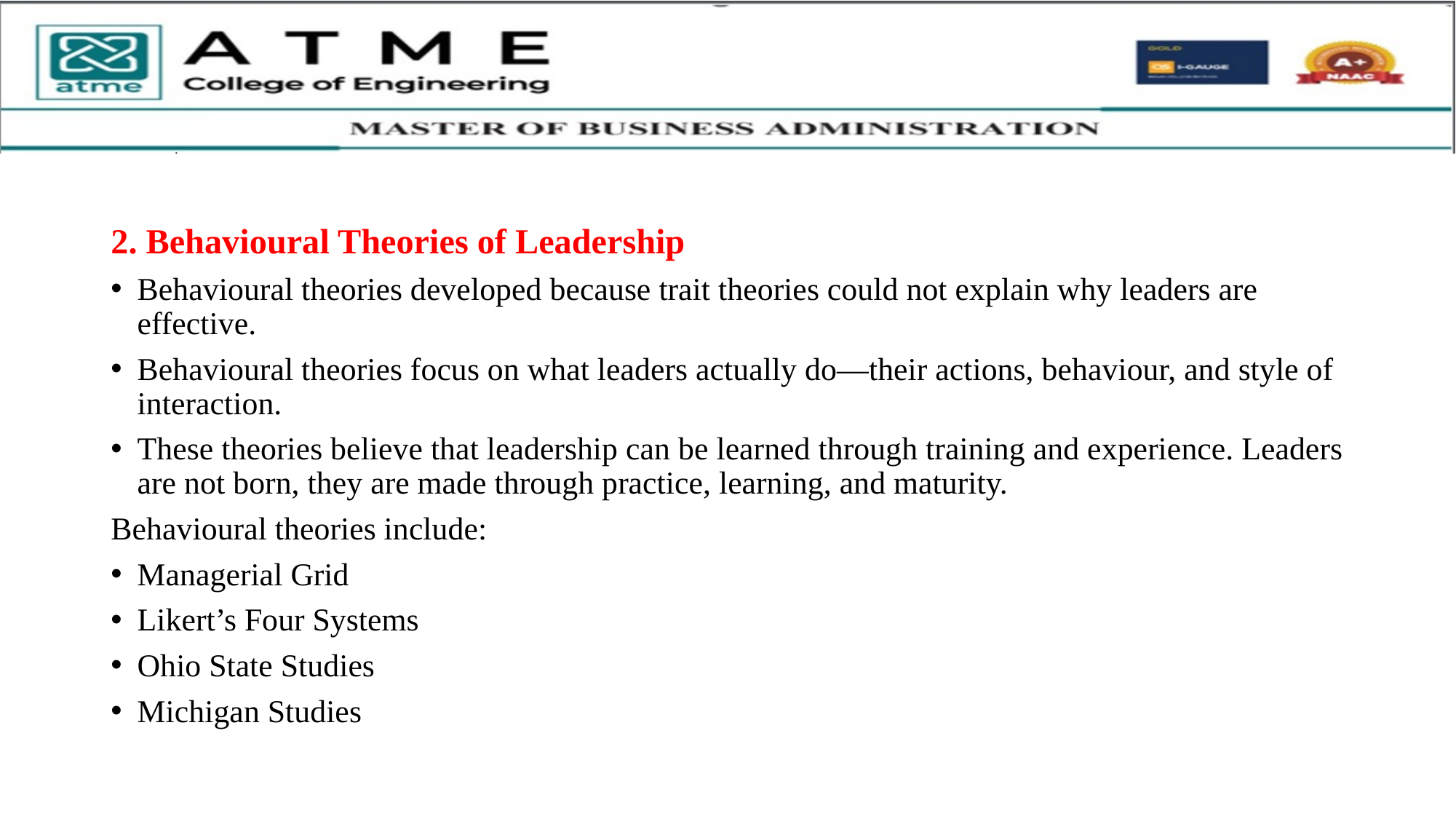

2. Behavioural Theories of Leadership
Behavioural theories developed because trait theories could not explain why leaders are effective.
Behavioural theories focus on what leaders actually do—their actions, behaviour, and style of interaction.
These theories believe that leadership can be learned through training and experience. Leaders are not born, they are made through practice, learning, and maturity.
Behavioural theories include:
Managerial Grid
Likert’s Four Systems
Ohio State Studies
Michigan Studies